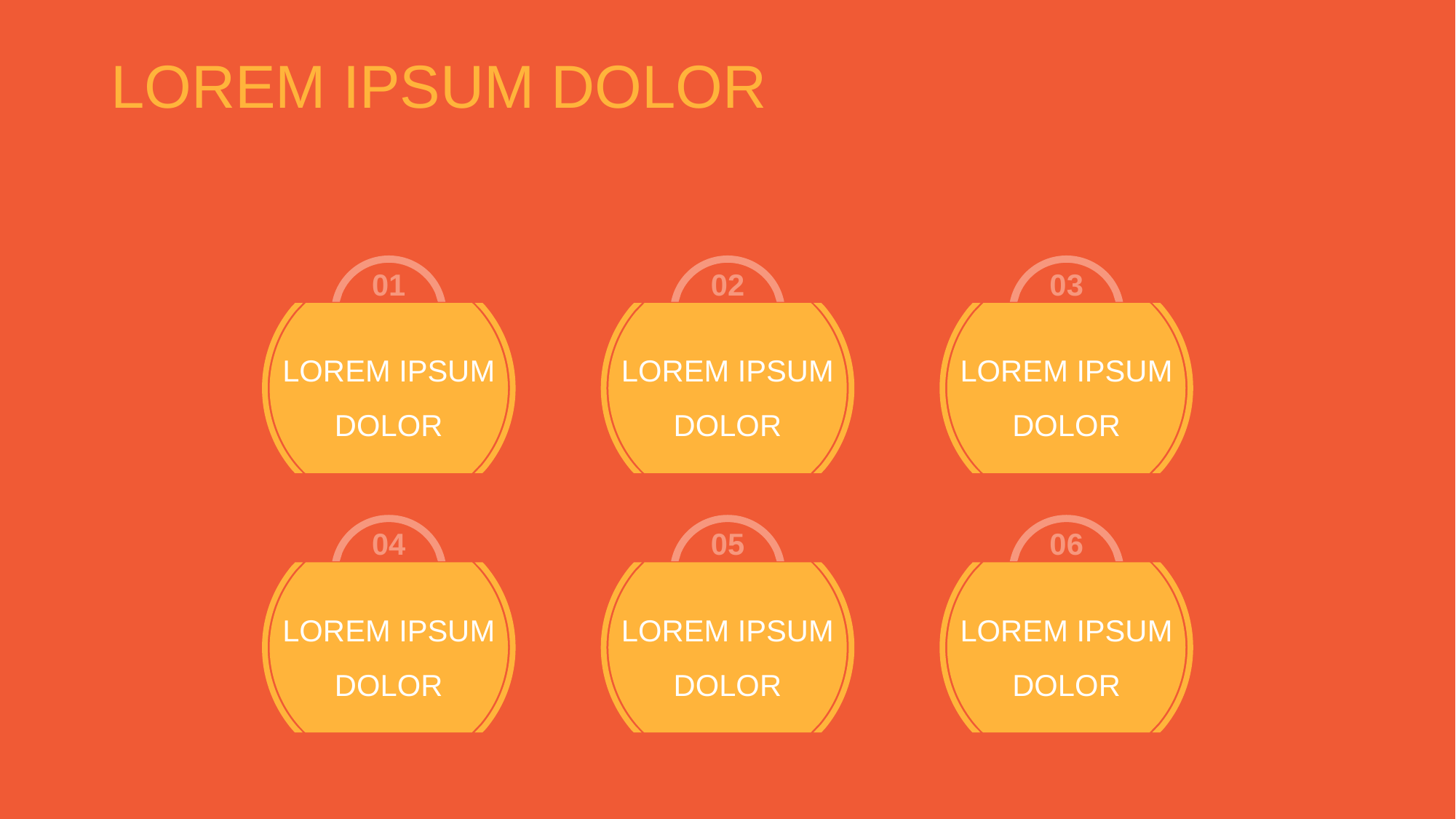

LOREM IPSUM DOLOR
01
LOREM IPSUM DOLOR
02
LOREM IPSUM DOLOR
03
LOREM IPSUM DOLOR
04
LOREM IPSUM DOLOR
05
LOREM IPSUM DOLOR
06
LOREM IPSUM DOLOR